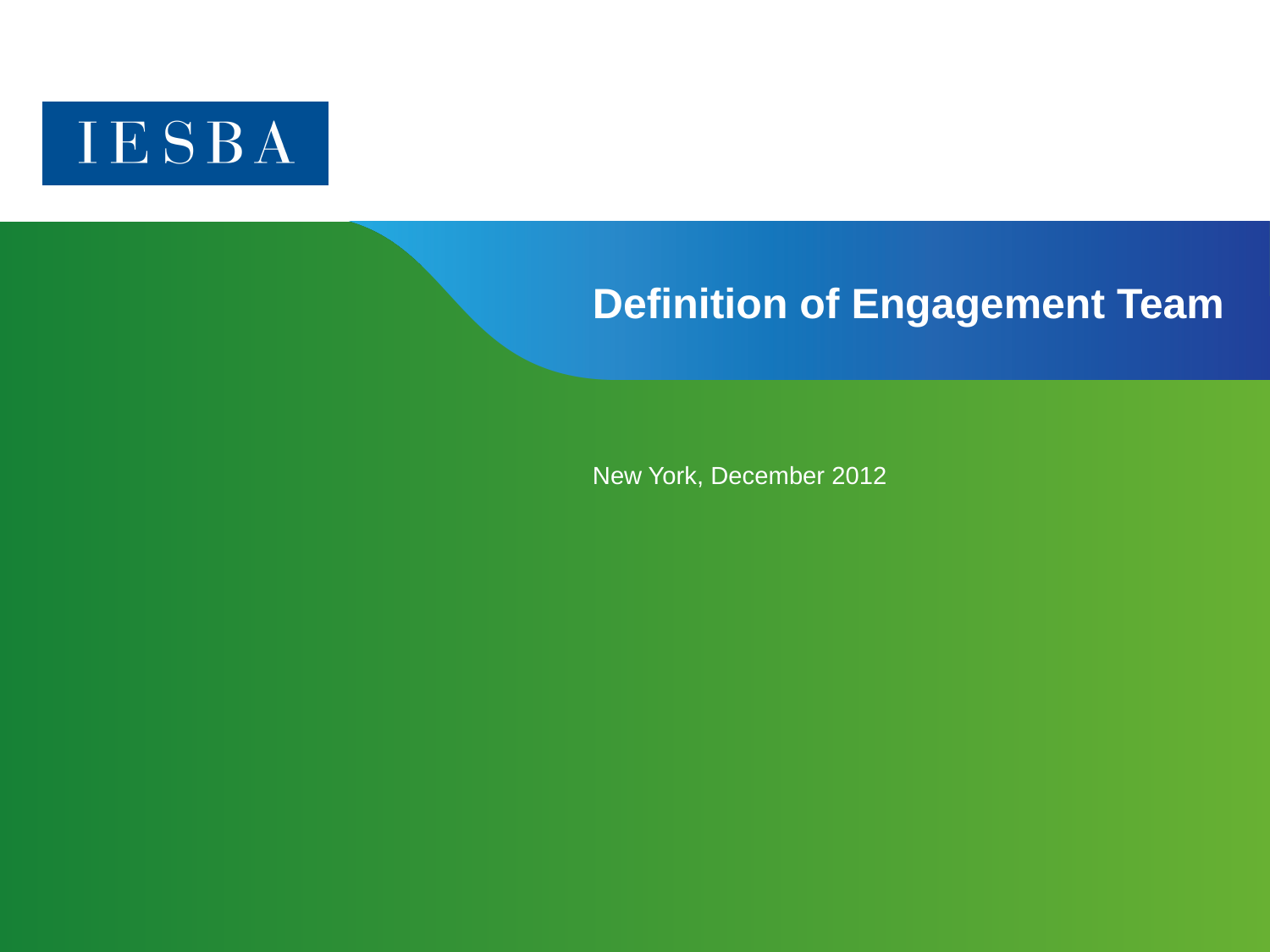

# Definition of Engagement Team
New York, December 2012